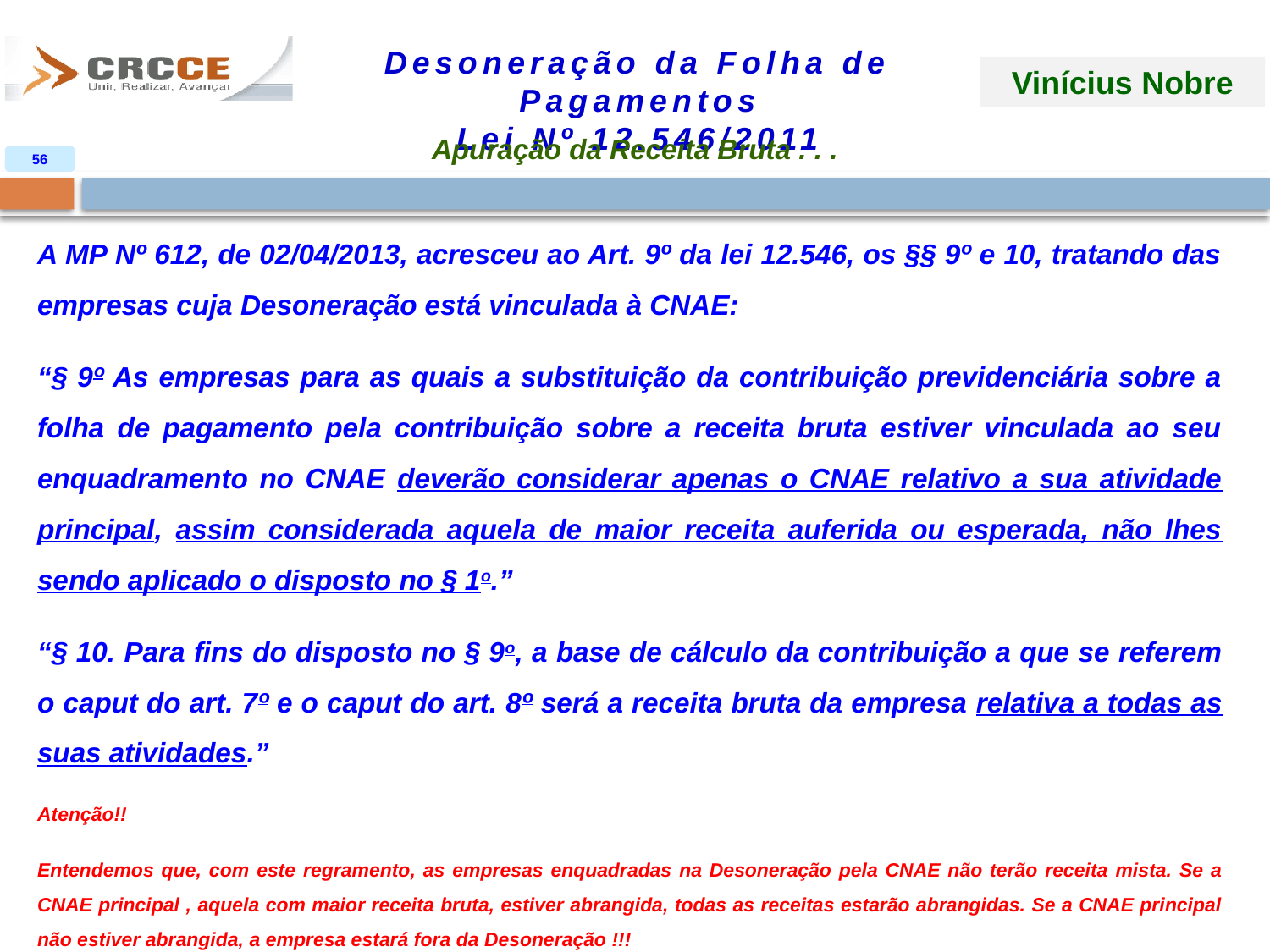

Apuração da Receita Bruta . . .
56
A MP Nº 612, de 02/04/2013, acresceu ao Art. 9º da lei 12.546, os §§ 9º e 10, tratando das empresas cuja Desoneração está vinculada à CNAE:
“§ 9º As empresas para as quais a substituição da contribuição previdenciária sobre a folha de pagamento pela contribuição sobre a receita bruta estiver vinculada ao seu enquadramento no CNAE deverão considerar apenas o CNAE relativo a sua atividade principal, assim considerada aquela de maior receita auferida ou esperada, não lhes sendo aplicado o disposto no § 1o.”
“§ 10. Para fins do disposto no § 9o, a base de cálculo da contribuição a que se referem o caput do art. 7º e o caput do art. 8º será a receita bruta da empresa relativa a todas as suas atividades.”
Atenção!!
Entendemos que, com este regramento, as empresas enquadradas na Desoneração pela CNAE não terão receita mista. Se a CNAE principal , aquela com maior receita bruta, estiver abrangida, todas as receitas estarão abrangidas. Se a CNAE principal não estiver abrangida, a empresa estará fora da Desoneração !!!